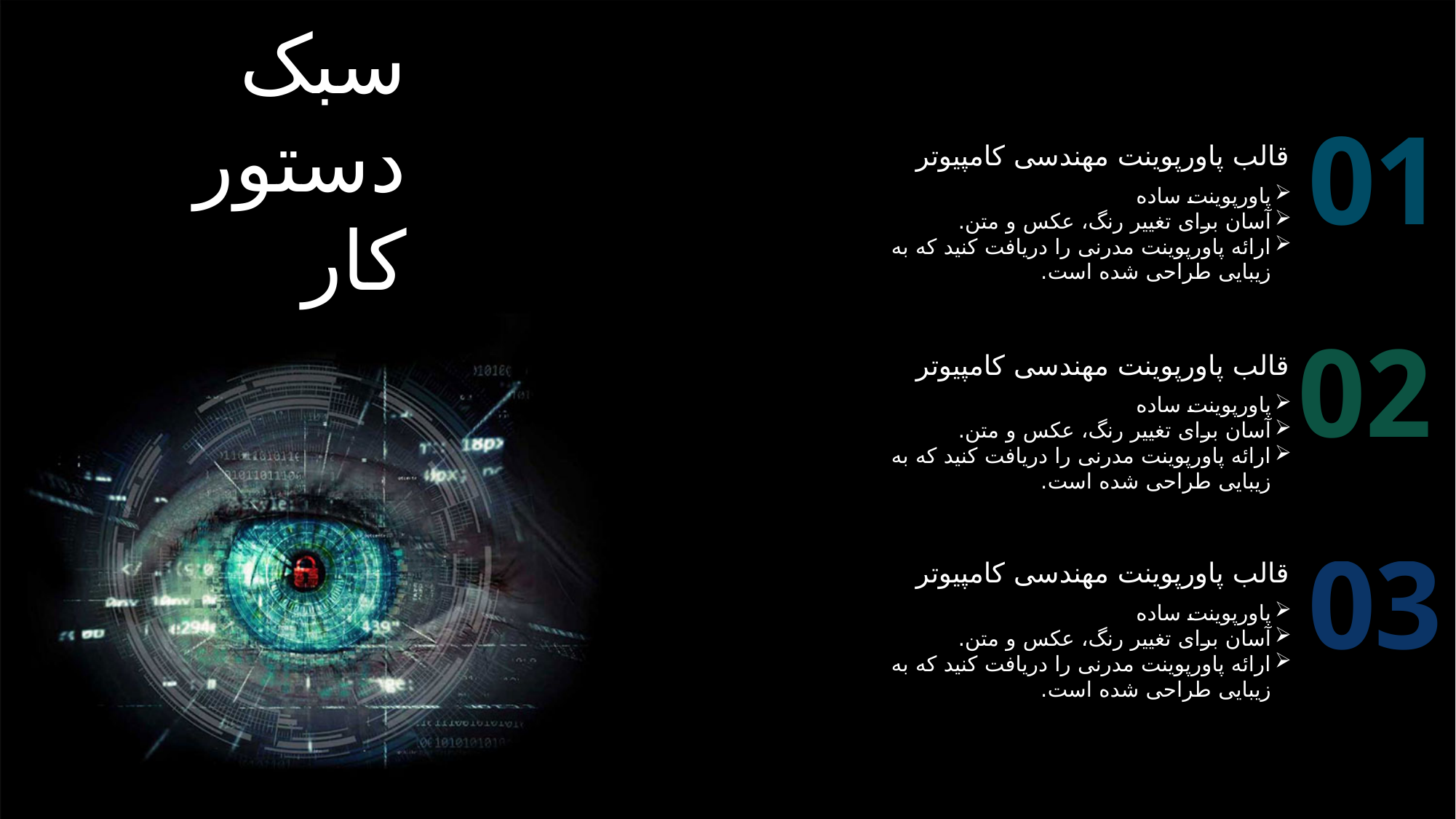

سبک دستور کار
01
قالب پاورپوینت مهندسی کامپیوتر
پاورپوینت ساده
آسان برای تغییر رنگ، عکس و متن.
ارائه پاورپوینت مدرنی را دریافت کنید که به زیبایی طراحی شده است.
02
قالب پاورپوینت مهندسی کامپیوتر
پاورپوینت ساده
آسان برای تغییر رنگ، عکس و متن.
ارائه پاورپوینت مدرنی را دریافت کنید که به زیبایی طراحی شده است.
03
قالب پاورپوینت مهندسی کامپیوتر
پاورپوینت ساده
آسان برای تغییر رنگ، عکس و متن.
ارائه پاورپوینت مدرنی را دریافت کنید که به زیبایی طراحی شده است.